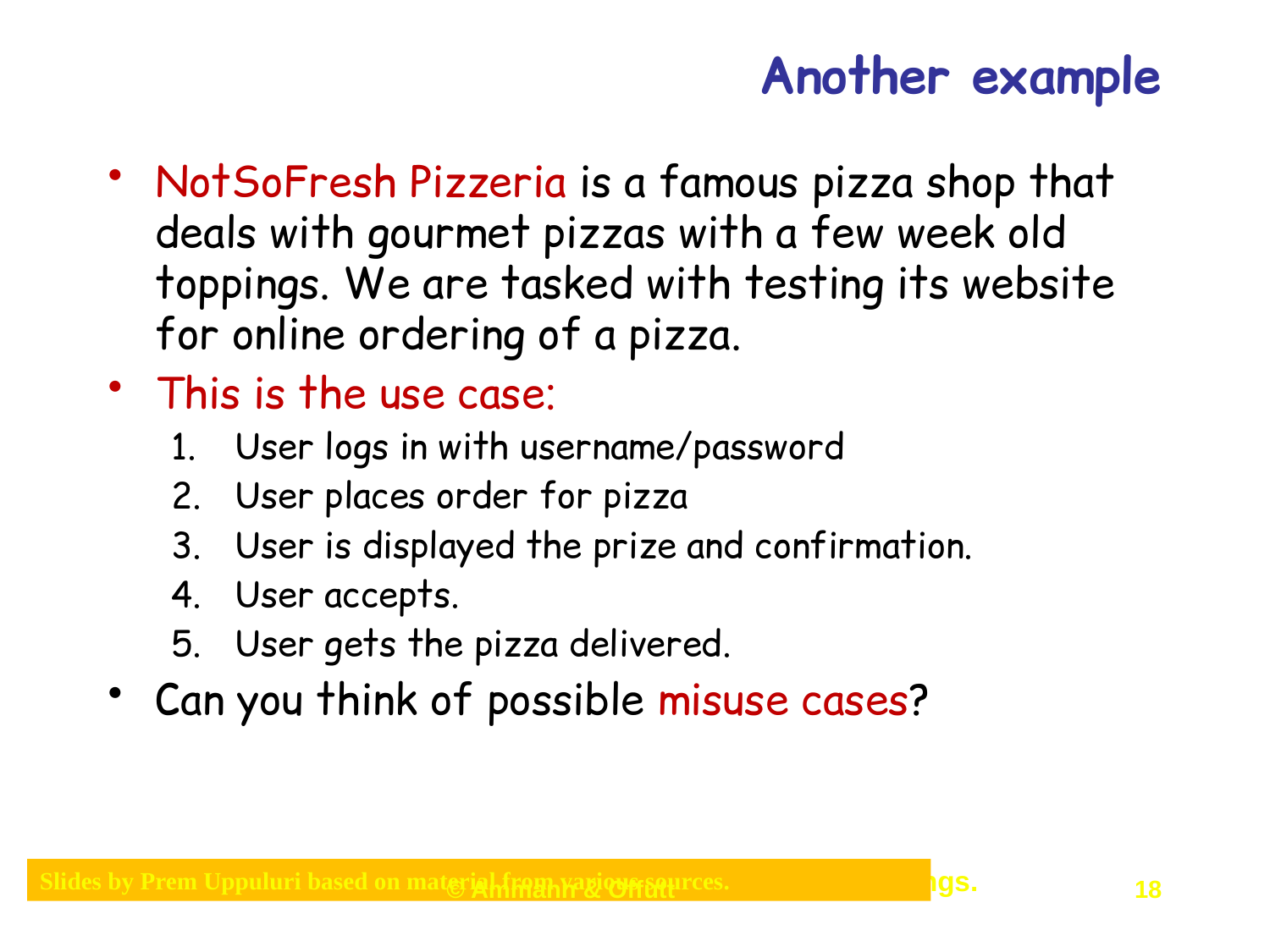

# Another example
NotSoFresh Pizzeria is a famous pizza shop that deals with gourmet pizzas with a few week old toppings. We are tasked with testing its website for online ordering of a pizza.
This is the use case:
User logs in with username/password
User places order for pizza
User is displayed the prize and confirmation.
User accepts.
User gets the pizza delivered.
Can you think of possible misuse cases?

© Ammann & Offutt
18